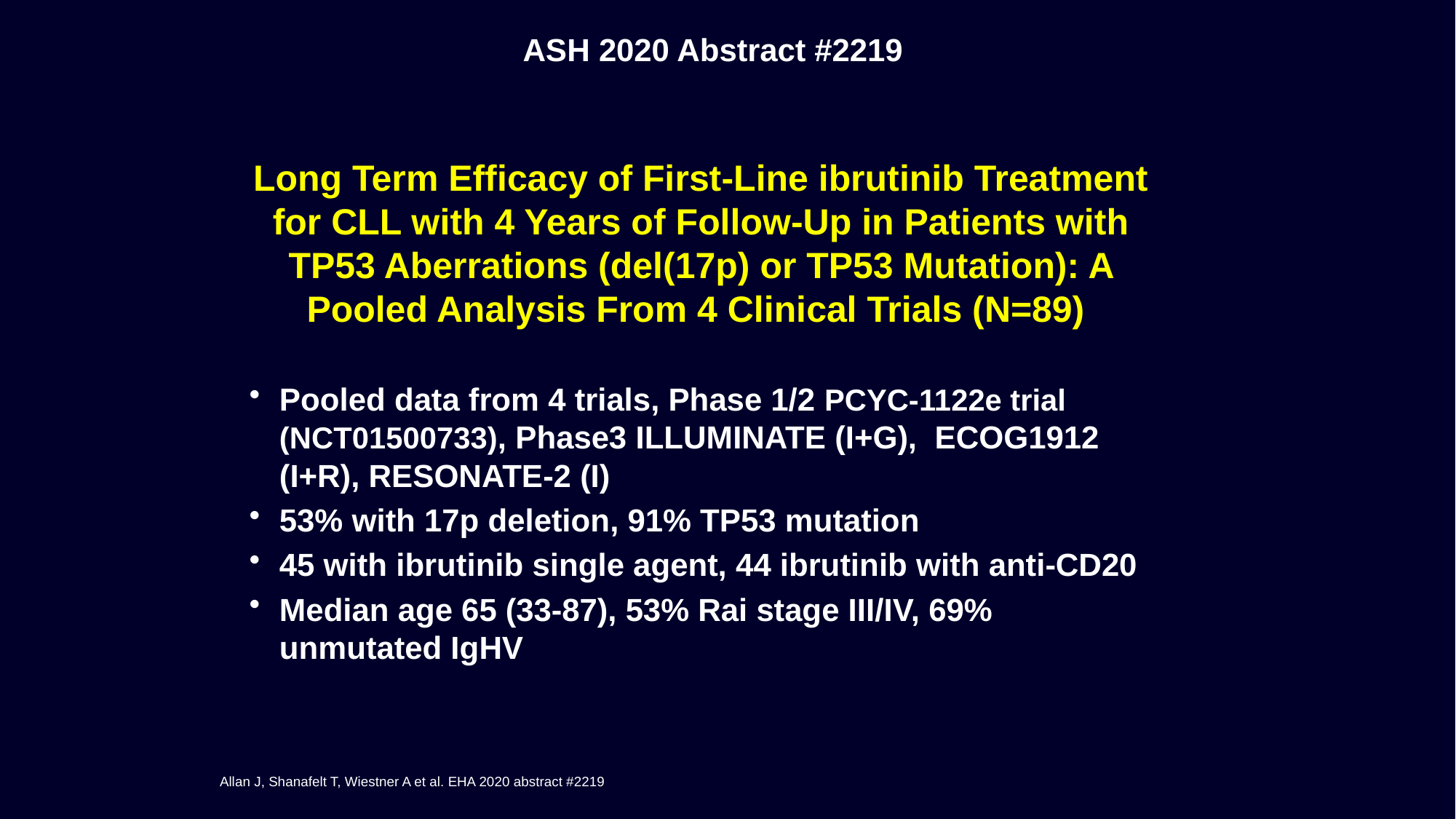

ASH 2020 Abstract #2219
# Long Term Efficacy of First-Line ibrutinib Treatment for CLL with 4 Years of Follow-Up in Patients with TP53 Aberrations (del(17p) or TP53 Mutation): A Pooled Analysis From 4 Clinical Trials (N=89)
Pooled data from 4 trials, Phase 1/2 PCYC-1122e trial (NCT01500733), Phase3 ILLUMINATE (I+G),  ECOG1912 (I+R), RESONATE-2 (I)
53% with 17p deletion, 91% TP53 mutation
45 with ibrutinib single agent, 44 ibrutinib with anti-CD20
Median age 65 (33-87), 53% Rai stage III/IV, 69% unmutated IgHV
Allan J, Shanafelt T, Wiestner A et al. EHA 2020 abstract #2219